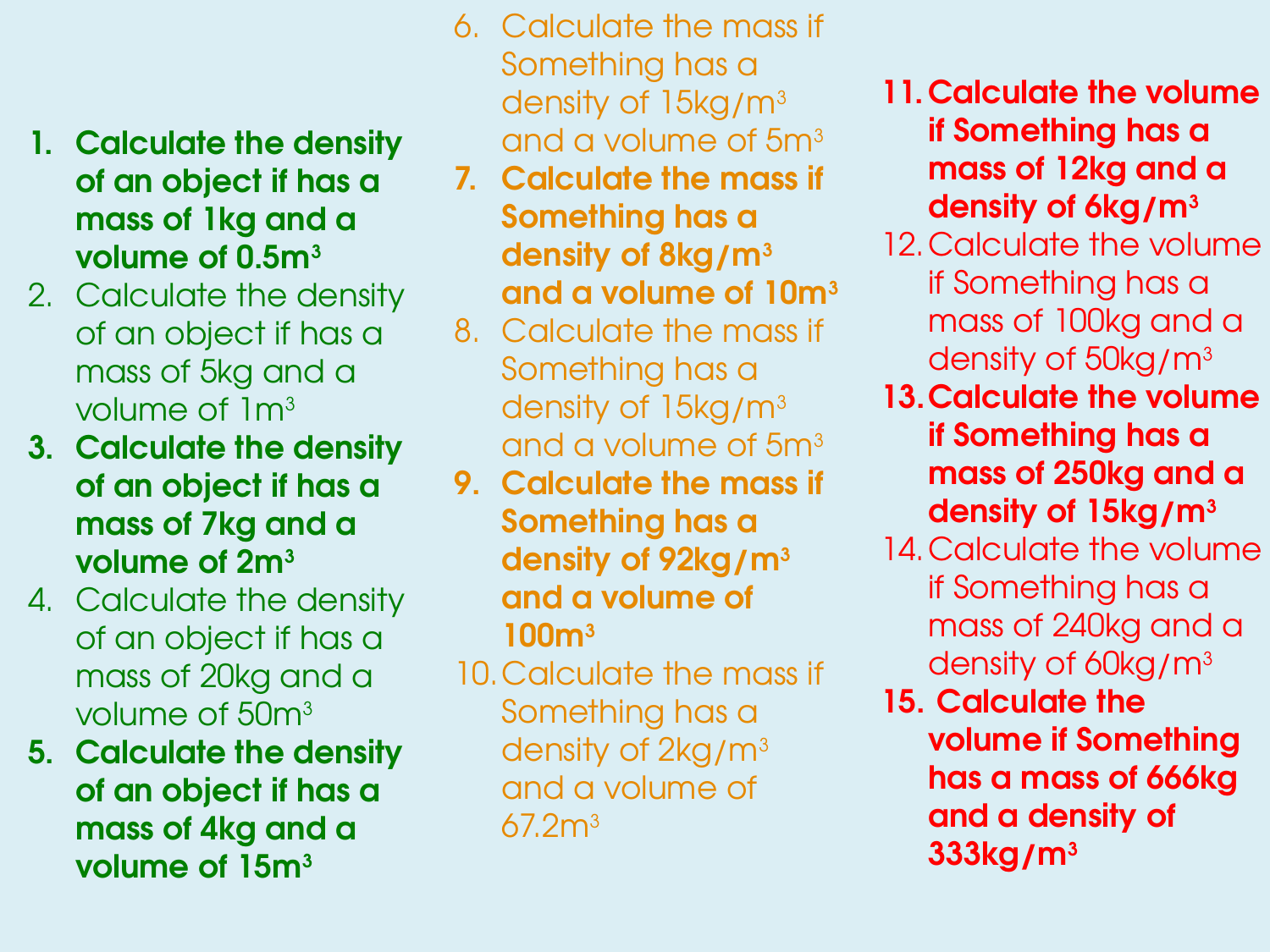

Calculate the mass if Something has a density of 15kg/m3 and a volume of 5m3
Calculate the mass if Something has a density of 8kg/m3 and a volume of 10m3
Calculate the mass if Something has a density of 15kg/m3 and a volume of 5m3
Calculate the mass if Something has a density of 92kg/m3 and a volume of 100m3
Calculate the mass if Something has a density of 2kg/m3 and a volume of 67.2m3

Calculate the volume if Something has a mass of 12kg and a density of 6kg/m3
Calculate the volume if Something has a mass of 100kg and a density of 50kg/m3
Calculate the volume if Something has a mass of 250kg and a density of 15kg/m3
Calculate the volume if Something has a mass of 240kg and a density of 60kg/m3
 Calculate the volume if Something has a mass of 666kg and a density of 333kg/m3

Calculate the density of an object if has a mass of 1kg and a volume of 0.5m3
Calculate the density of an object if has a mass of 5kg and a volume of 1m3
Calculate the density of an object if has a mass of 7kg and a volume of 2m3
Calculate the density of an object if has a mass of 20kg and a volume of 50m3
Calculate the density of an object if has a mass of 4kg and a volume of 15m3